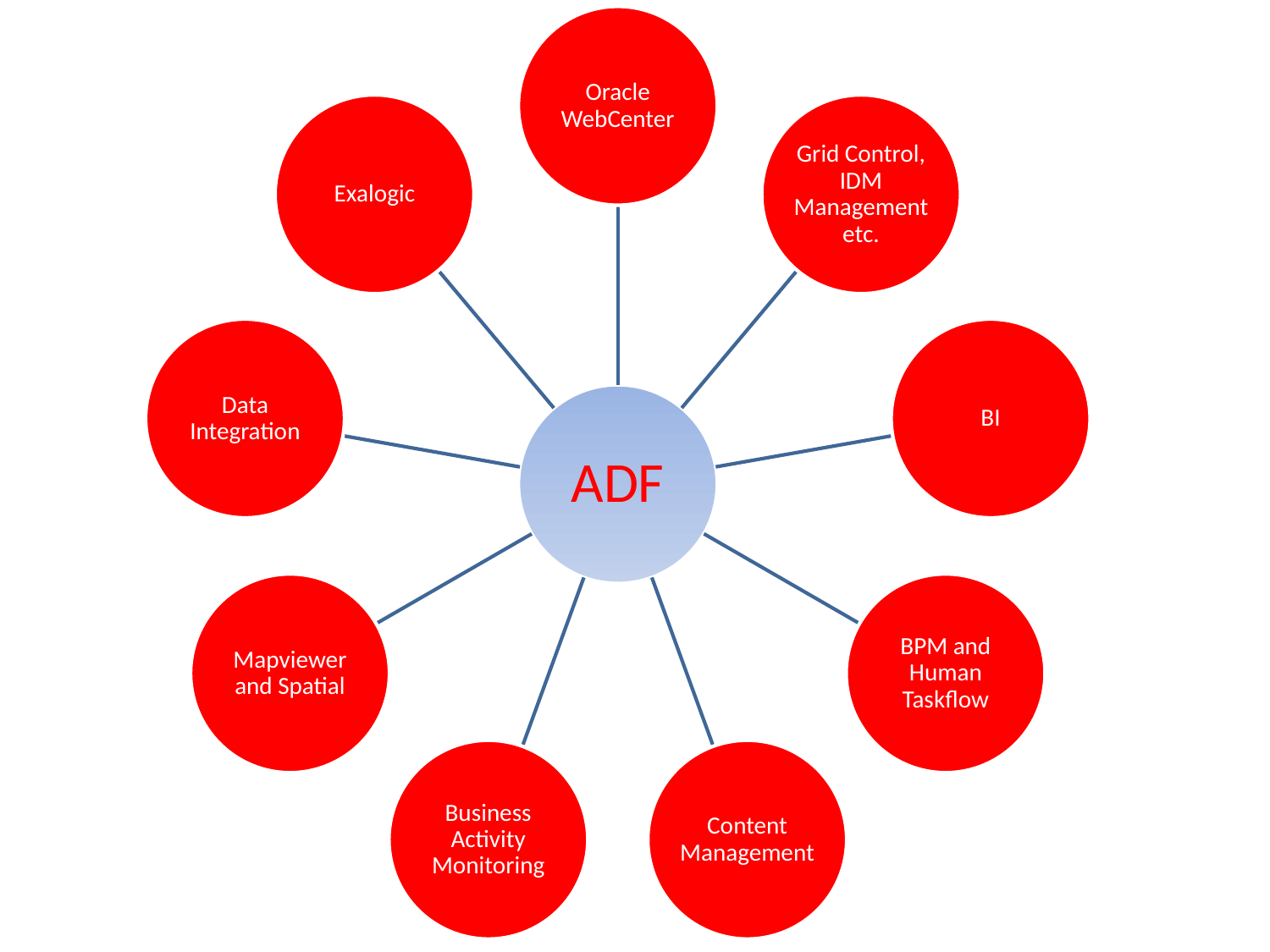

ADF

Oracle WebCenter

Grid Control, IDM Management etc.

BI

BPM and Human Taskflow

Content Management

Business Activity Monitoring

Mapviewer and Spatial

Data Integration

Exalogic